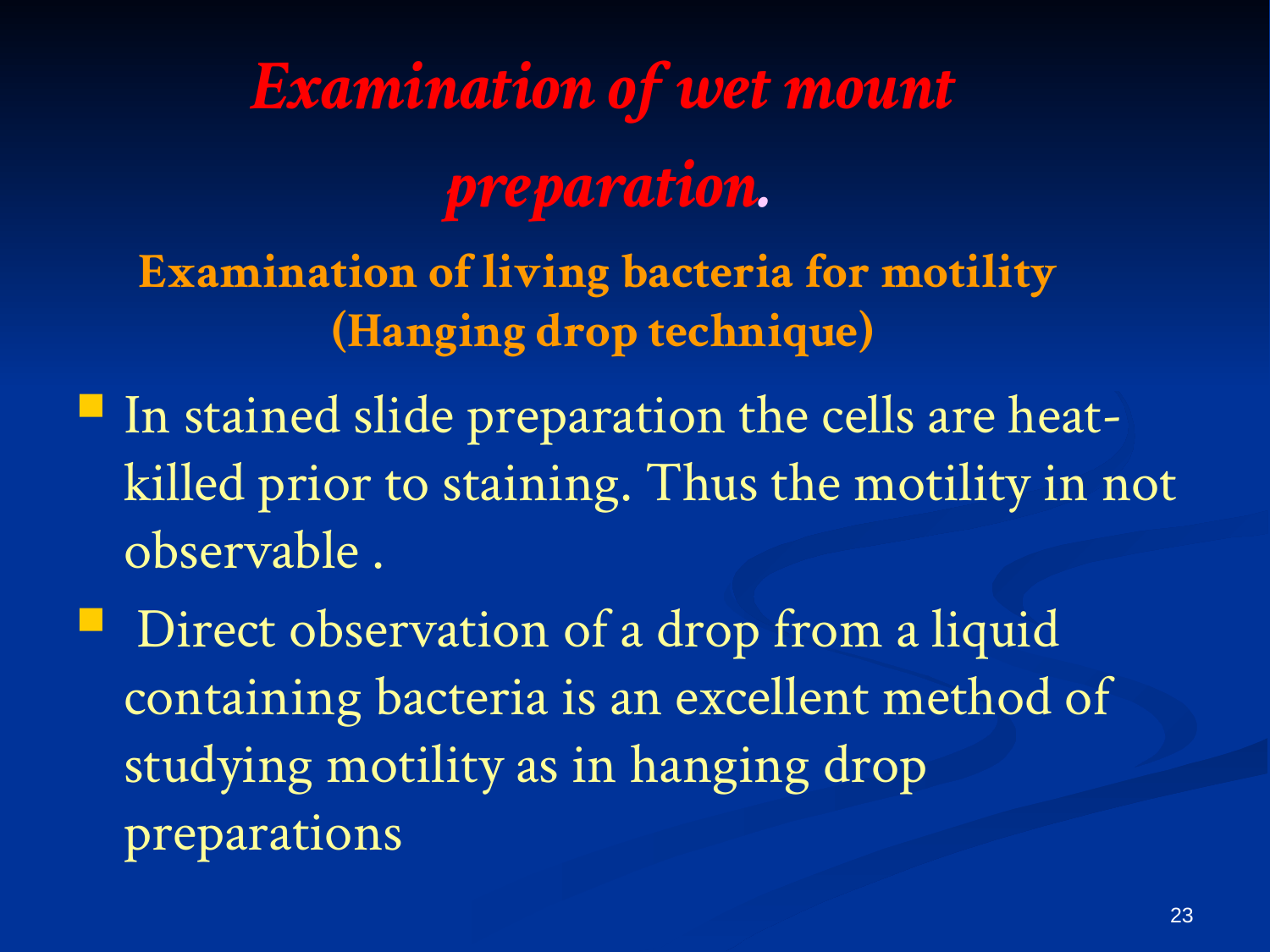

Examination of wet mount
preparation.
# Examination of living bacteria for motility (Hanging drop technique)
In stained slide preparation the cells are heat-killed prior to staining. Thus the motility in not observable .
 Direct observation of a drop from a liquid containing bacteria is an excellent method of studying motility as in hanging drop preparations
23